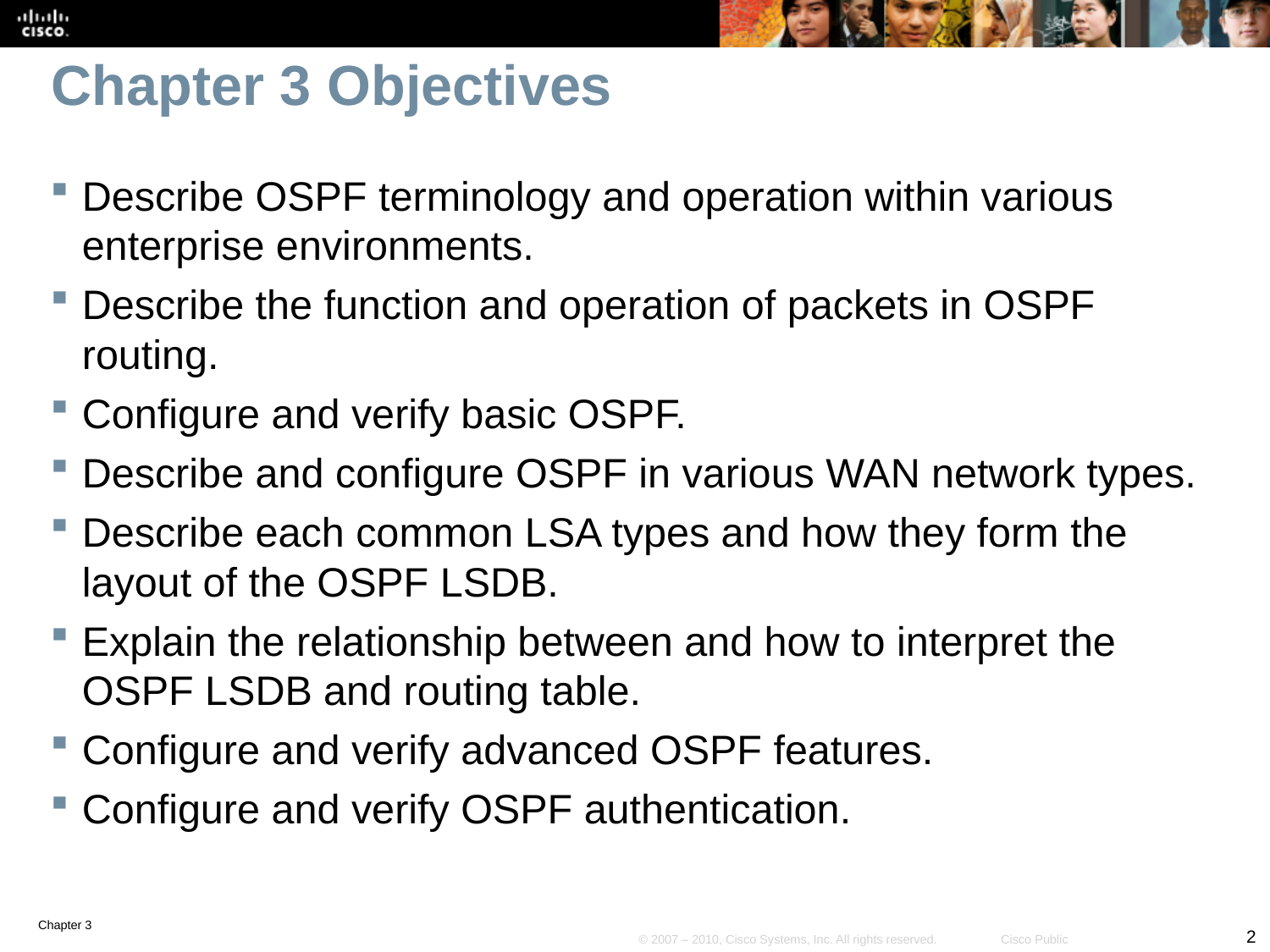

# Chapter 3 Objectives
Describe OSPF terminology and operation within various enterprise environments.
Describe the function and operation of packets in OSPF routing.
Configure and verify basic OSPF.
Describe and configure OSPF in various WAN network types.
Describe each common LSA types and how they form the layout of the OSPF LSDB.
Explain the relationship between and how to interpret the OSPF LSDB and routing table.
Configure and verify advanced OSPF features.
Configure and verify OSPF authentication.